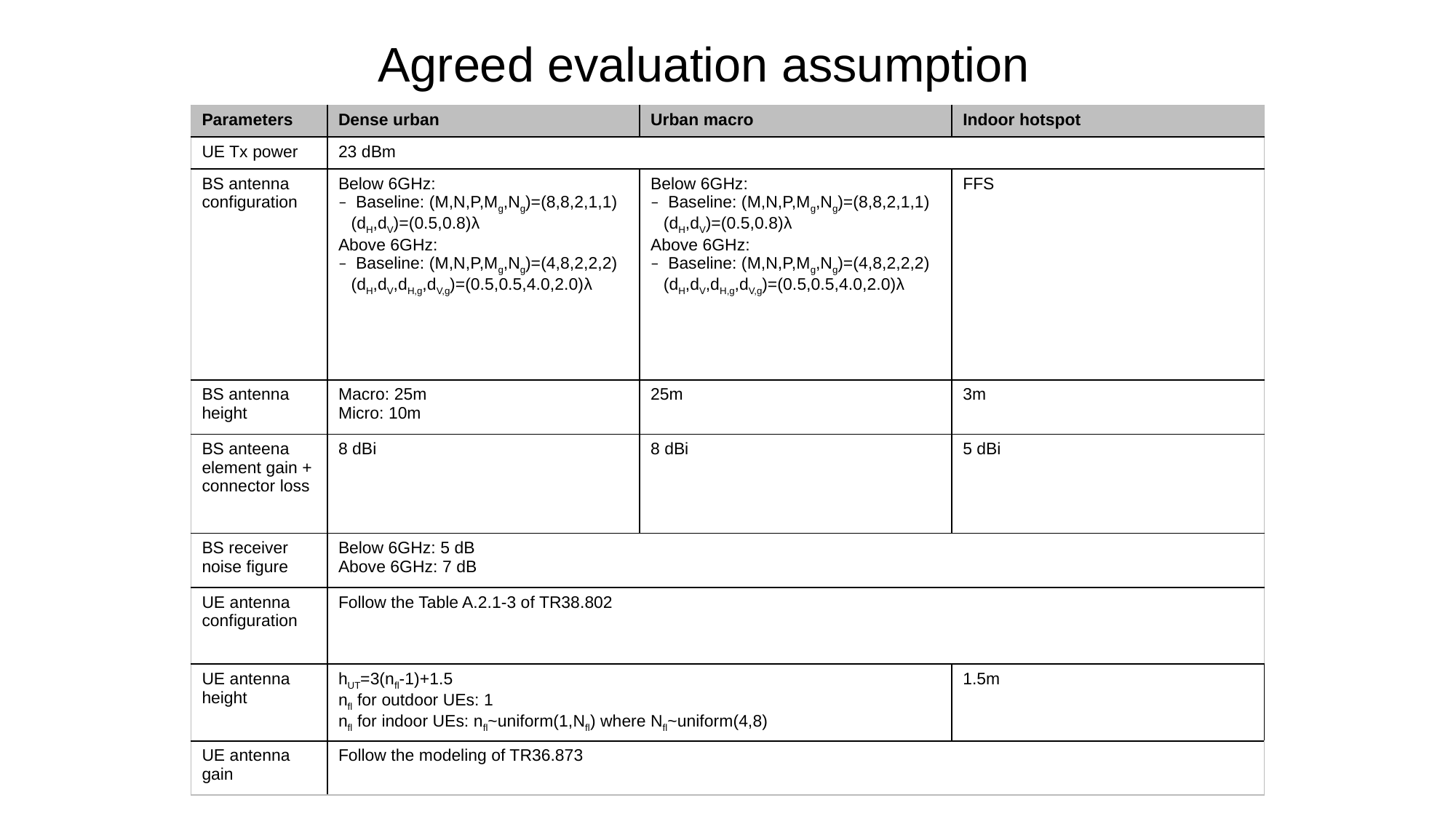

Agreed evaluation assumption
| Parameters | Dense urban | Urban macro | Indoor hotspot |
| --- | --- | --- | --- |
| UE Tx power | 23 dBm |  |  |
| BS antenna configuration | Below 6GHz: Baseline: (M,N,P,Mg,Ng)=(8,8,2,1,1) (dH,dV)=(0.5,0.8)λ Above 6GHz: Baseline: (M,N,P,Mg,Ng)=(4,8,2,2,2) (dH,dV,dH,g,dV,g)=(0.5,0.5,4.0,2.0)λ | Below 6GHz: Baseline: (M,N,P,Mg,Ng)=(8,8,2,1,1) (dH,dV)=(0.5,0.8)λ Above 6GHz: Baseline: (M,N,P,Mg,Ng)=(4,8,2,2,2) (dH,dV,dH,g,dV,g)=(0.5,0.5,4.0,2.0)λ | FFS |
| BS antenna height | Macro: 25m Micro: 10m | 25m | 3m |
| BS anteena element gain + connector loss | 8 dBi | 8 dBi | 5 dBi |
| BS receiver noise figure | Below 6GHz: 5 dB Above 6GHz: 7 dB |  |  |
| UE antenna configuration | Follow the Table A.2.1-3 of TR38.802 |  |  |
| UE antenna height | hUT=3(nfl-1)+1.5 nfl for outdoor UEs: 1 nfl for indoor UEs: nfl~uniform(1,Nfl) where Nfl~uniform(4,8) |  | 1.5m |
| UE antenna gain | Follow the modeling of TR36.873 |  |  |